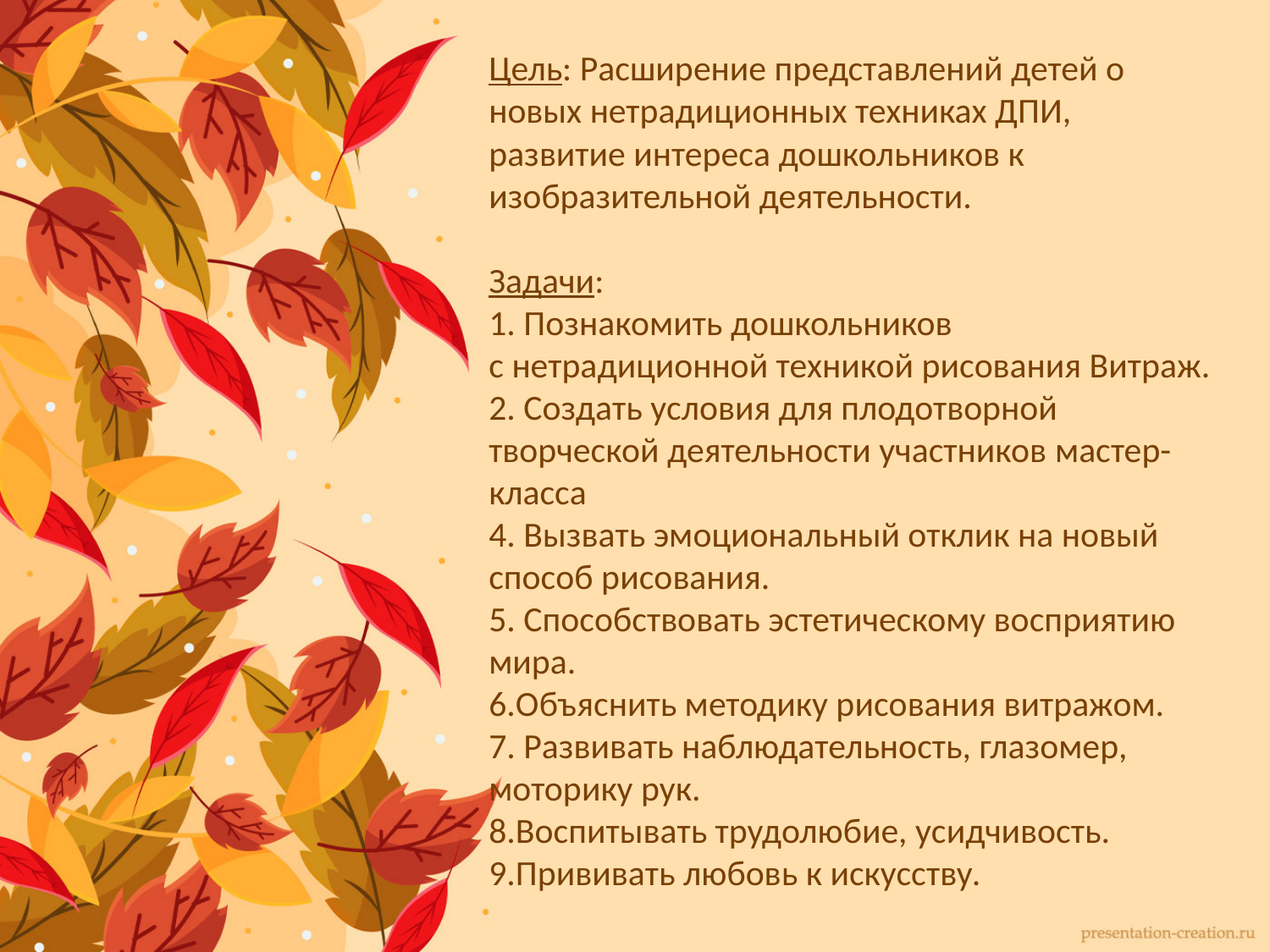

Цель: Расширение представлений детей о новых нетрадиционных техниках ДПИ, развитие интереса дошкольников к изобразительной деятельности.

Задачи:
1. Познакомить дошкольников с нетрадиционной техникой рисования Витраж.
2. Создать условия для плодотворной творческой деятельности участников мастер-класса
4. Вызвать эмоциональный отклик на новый способ рисования.
5. Способствовать эстетическому восприятию мира.
6.Объяснить методику рисования витражом.
7. Развивать наблюдательность, глазомер, моторику рук.
8.Воспитывать трудолюбие, усидчивость.
9.Прививать любовь к искусству.